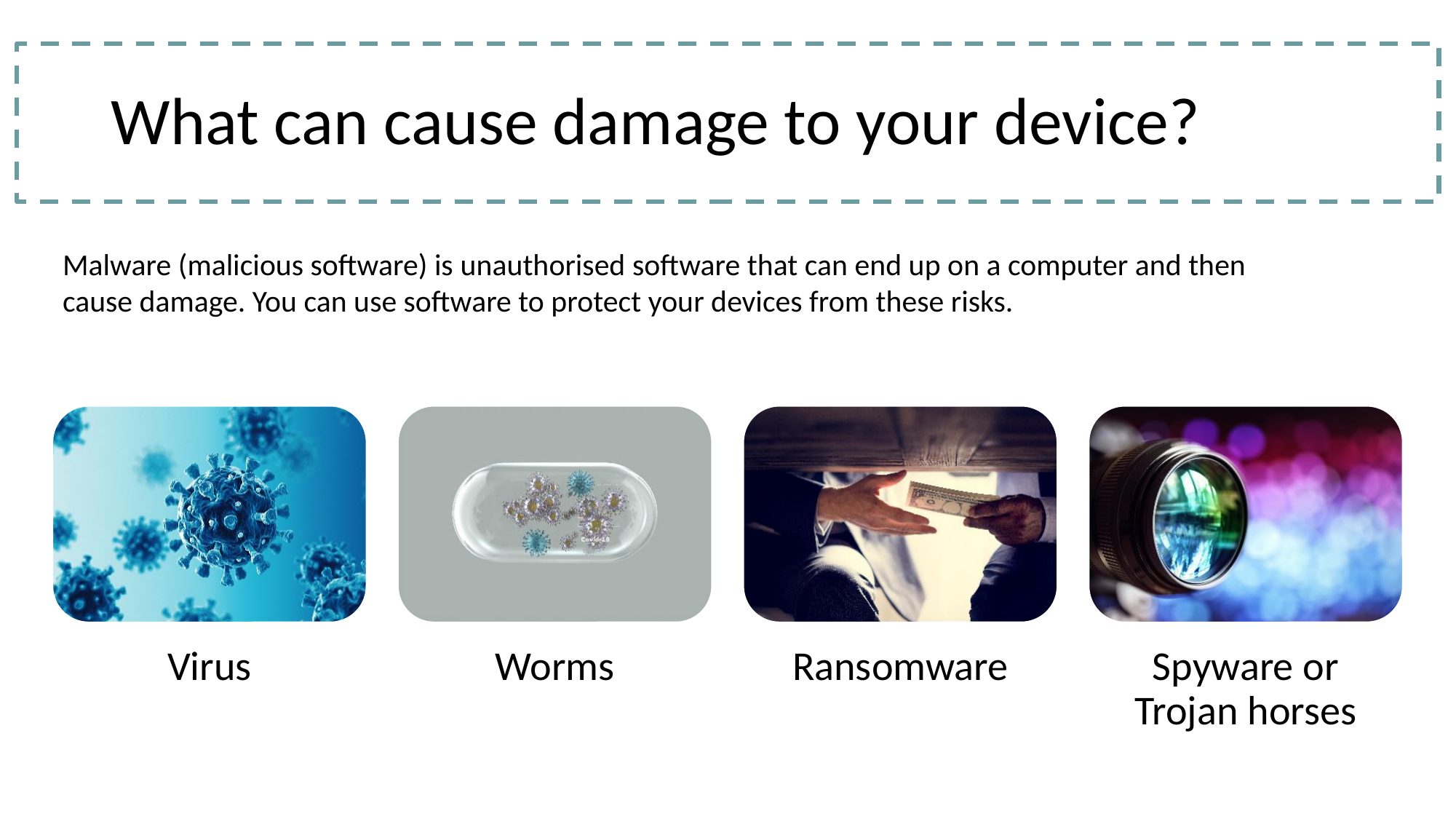

# What can cause damage to your device?
Malware (malicious software) is unauthorised software that can end up on a computer and then cause damage. You can use software to protect your devices from these risks.

Virus
Worms
Ransomware
Spyware or Trojan horses